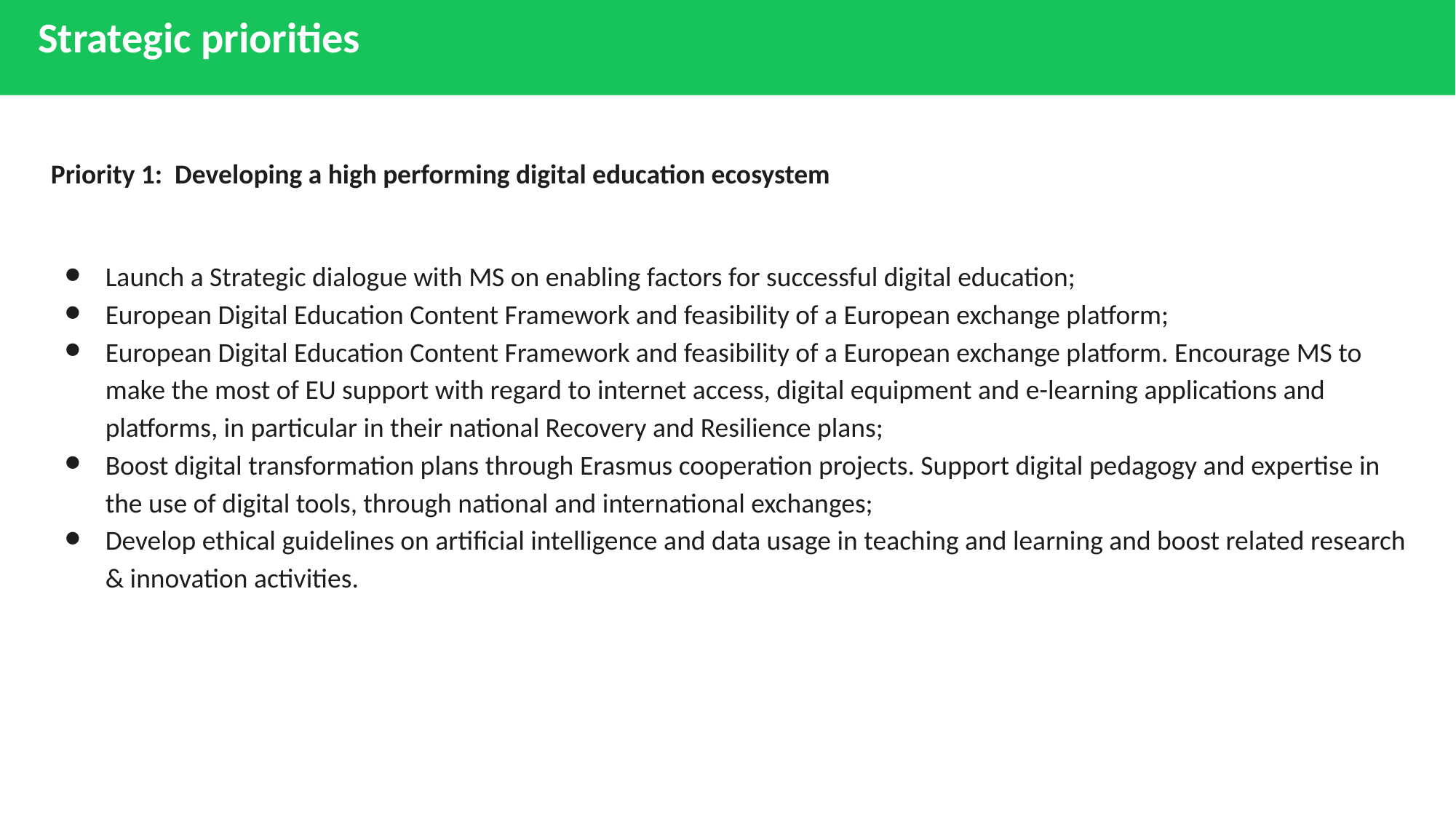

Strategic priorities

Priority 1:  Developing a high performing digital education ecosystem

Launch a Strategic dialogue with MS on enabling factors for successful digital education;
European Digital Education Content Framework and feasibility of a European exchange platform;
European Digital Education Content Framework and feasibility of a European exchange platform. Encourage MS to make the most of EU support with regard to internet access, digital equipment and e-learning applications and platforms, in particular in their national Recovery and Resilience plans;
Boost digital transformation plans through Erasmus cooperation projects. Support digital pedagogy and expertise in the use of digital tools, through national and international exchanges;
Develop ethical guidelines on artificial intelligence and data usage in teaching and learning and boost related research & innovation activities.